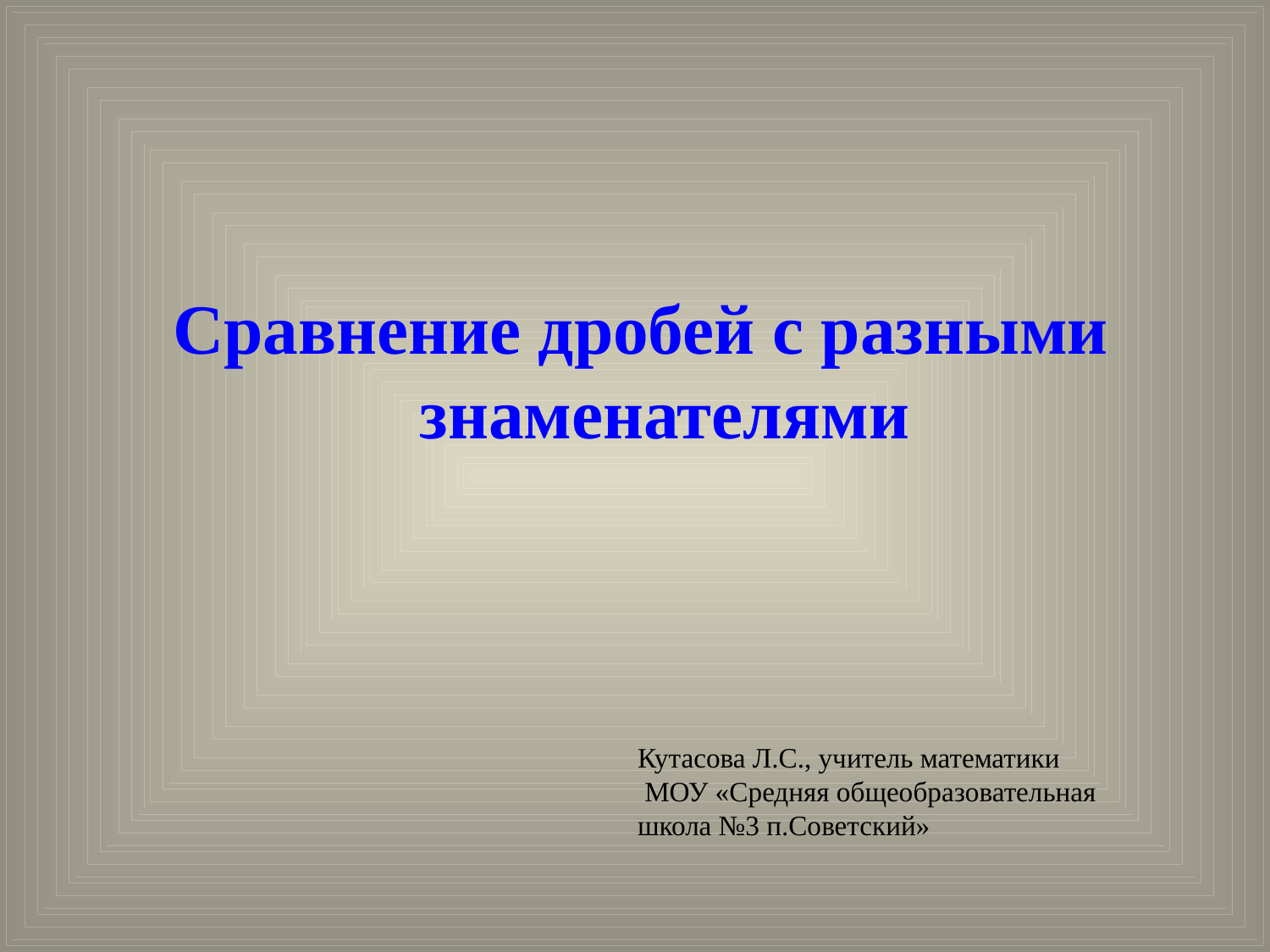

Сравнение дробей с разными знаменателями
Кутасова Л.С., учитель математики
 МОУ «Средняя общеобразовательная школа №3 п.Советский»